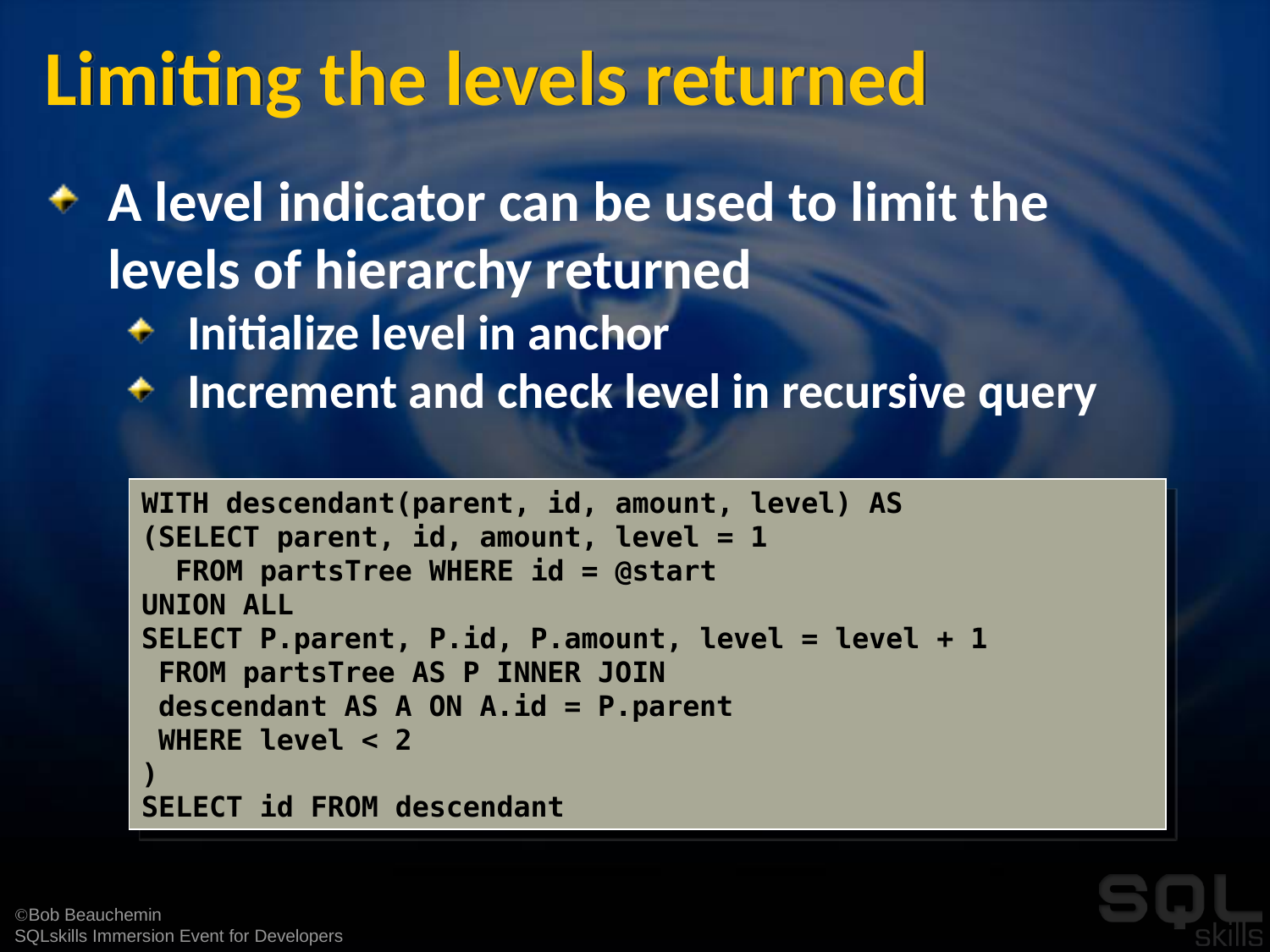

# Limiting the levels returned
A level indicator can be used to limit the levels of hierarchy returned
Initialize level in anchor
Increment and check level in recursive query
WITH descendant(parent, id, amount, level) AS
(SELECT parent, id, amount, level = 1
  FROM partsTree WHERE id = @start
UNION ALL
SELECT P.parent, P.id, P.amount, level = level + 1
 FROM partsTree AS P INNER JOIN
 descendant AS A ON A.id = P.parent
 WHERE level < 2
)
SELECT id FROM descendant